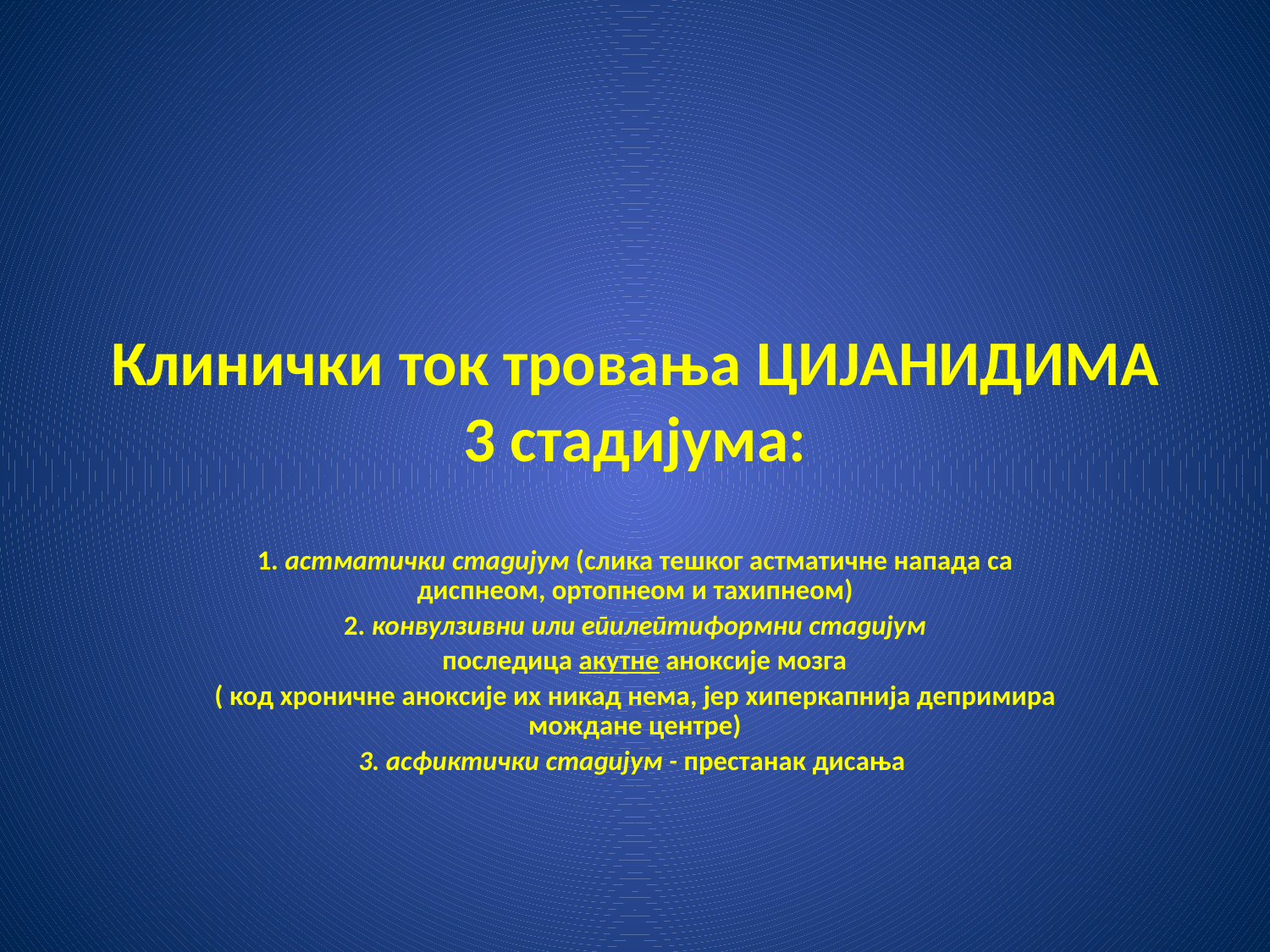

# Клинички ток тровања ЦИЈАНИДИМА 3 стадијума:
1. астматички стадијум (слика тешког астматичне напада са диспнеом, ортопнеом и тахипнеом)
2. конвулзивни или епилептиформни стадијум
   последица акутне аноксије мозга
( код хроничне аноксије их никад нема, јер хиперкапнија депримира мождане центре)
3. асфиктички стадијум - престанак дисања